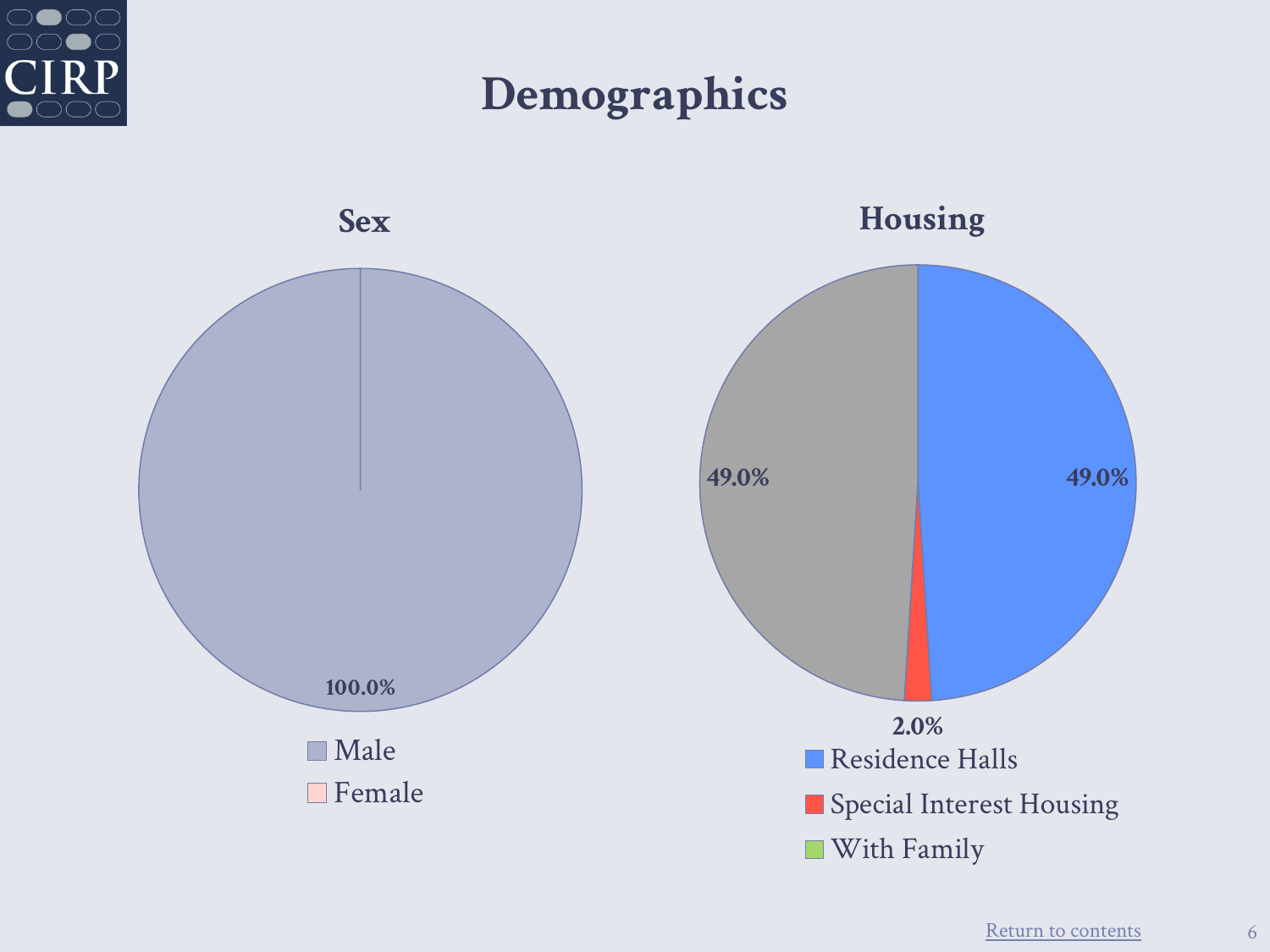

# Demographics

### Chart

| Category | Institution |
|---|---|
| Male | 1.0 |
| Female | 0.0 |
Housing
Sex

### Chart

| Category | Your Institution |
|---|---|
| Residence Halls | 0.49 |
| Special Interest Housing | 0.02 |
| With Family | 0.0 |
| All Other Responses | 0.49000000000000005 |
6